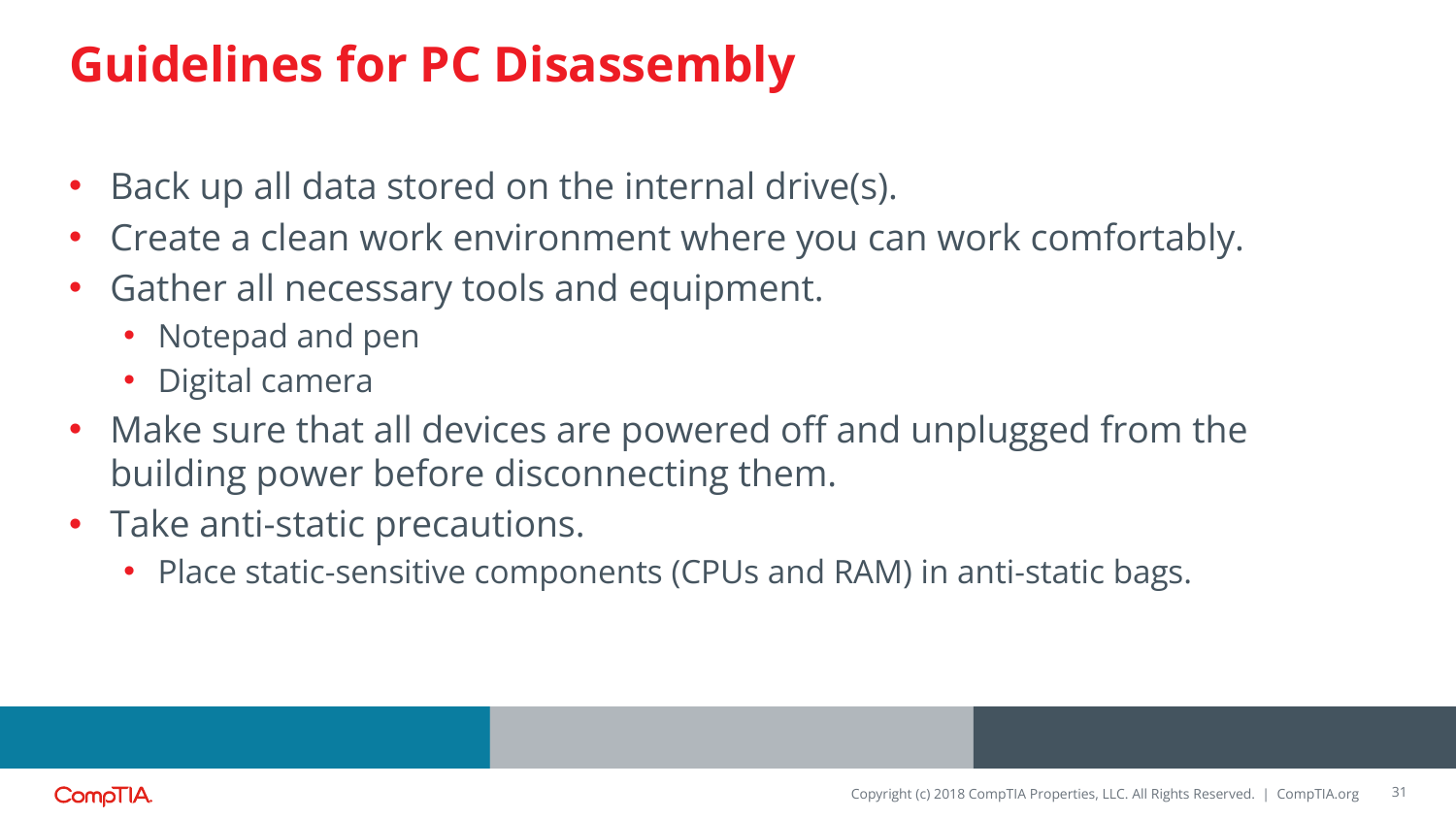

# Guidelines for PC Disassembly
Back up all data stored on the internal drive(s).
Create a clean work environment where you can work comfortably.
Gather all necessary tools and equipment.
Notepad and pen
Digital camera
Make sure that all devices are powered off and unplugged from the building power before disconnecting them.
Take anti-static precautions.
Place static-sensitive components (CPUs and RAM) in anti-static bags.
31